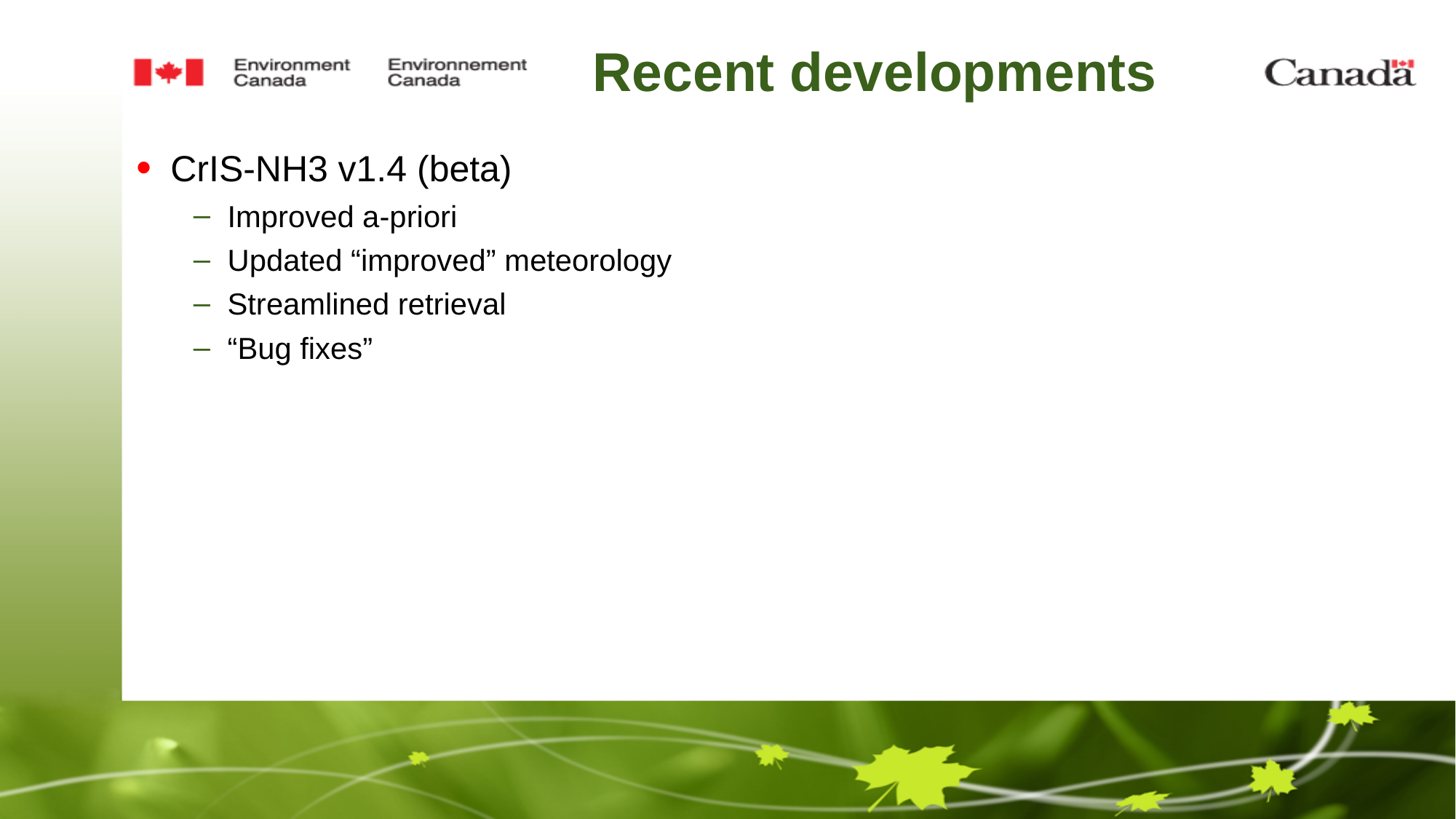

# Recent developments
CrIS-NH3 v1.4 (beta)
Improved a-priori
Updated “improved” meteorology
Streamlined retrieval
“Bug fixes”